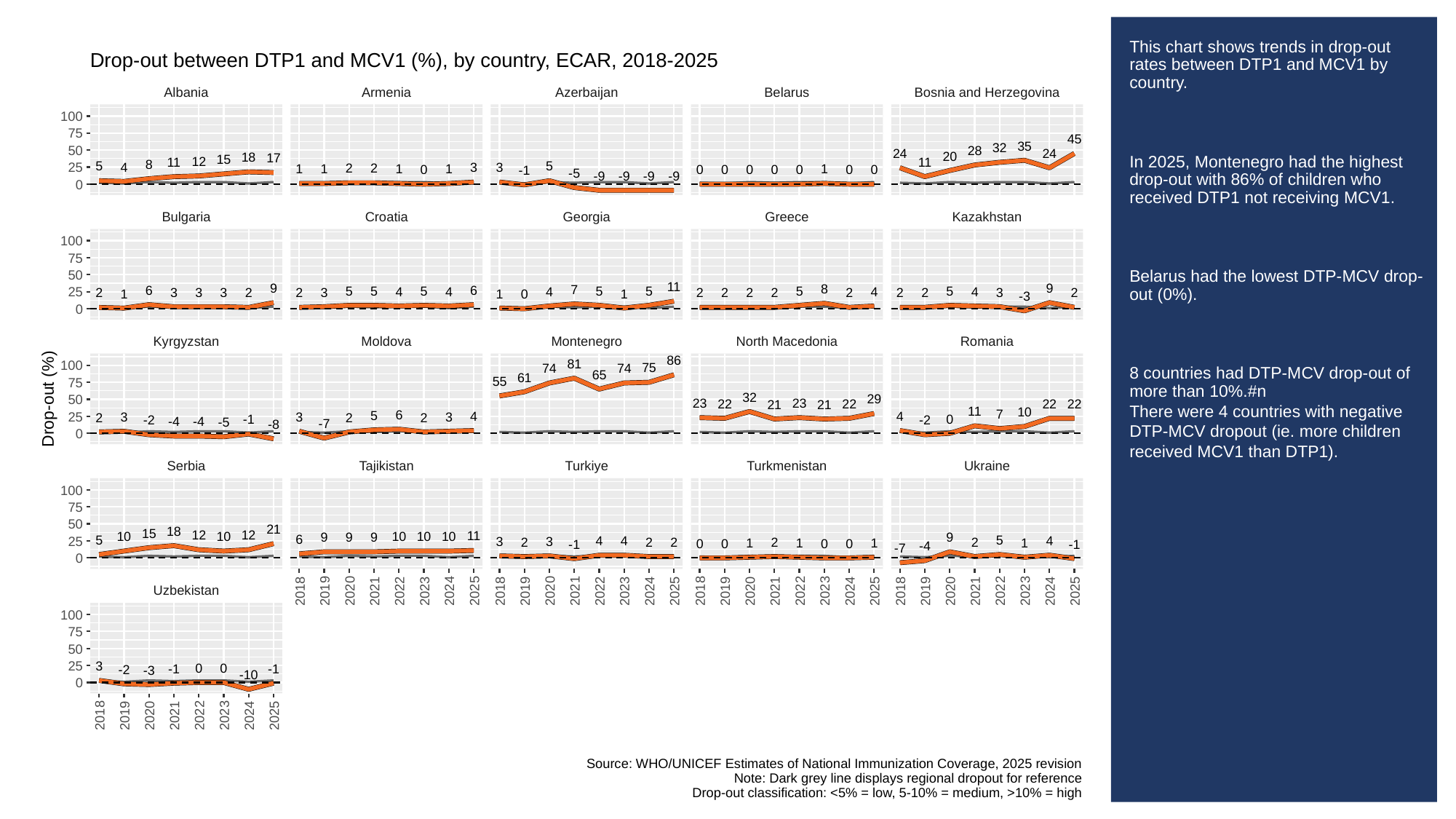

# This chart shows trends in drop-out rates between DTP1 and MCV1 by country.

In 2025, Montenegro had the highest drop-out with 86% of children who received DTP1 not receiving MCV1.

Belarus had the lowest DTP-MCV drop-out (0%).

8 countries had DTP-MCV drop-out of more than 10%.#n
There were 4 countries with negative DTP-MCV dropout (ie. more children received MCV1 than DTP1).

Drop-out between DTP1 and MCV1 (%), by country, ECAR, 2018-2025
Albania
Armenia
Azerbaijan
Belarus
Bosnia and Herzegovina

100

75

45
35

32
50
28
24
24

20
18
17

15
12
11
11

8
5
5
4
25
3
3
2
2
1
1
1
1
1
0
0
0
0
0
0
0
0
-1

-5
-9
-9
-9
-9

0

Bulgaria
Croatia
Georgia
Greece
Kazakhstan

100

75

50

11
9
9

8
7
6
6
5
5
5
5
5
5
5
4
4
4
4
4
25
3
3
3
3
3
2
2
2
2
2
2
2
2
2
2
2
1
1
1
0
-3

0

Kyrgyzstan
Moldova
Montenegro
North Macedonia
Romania

86

81
100
75
74
74

65
61

55
75

32
Drop-out (%)
29
50
23
23
22
22
22
22

21
21
11
10

7
6
5
4
4
25

3
3
3
2
2
2
0
-1
-2
-2

-4
-4
-5

-7
-8

0

Serbia
Tajikistan
Turkiye
Turkmenistan
Ukraine

100

75

50

21
18
15
12
12
11
10
10
10
10
10
9
9
9
9

6
5
5
4
4
4
25
3
3
2
2
2
2
2
1
1
1
1
0
0
0
0
-1
-1

-4
-7

0

Uzbekistan
2018
2019
2020
2021
2022
2023
2024
2025
2018
2019
2020
2021
2022
2023
2024
2025
2018
2019
2020
2021
2022
2023
2024
2025
2018
2019
2020
2021
2022
2023
2024
2025

100

75

50

25
3
0
0
-1
-1
-2
-3

-10

0

2018
2019
2020
2021
2022
2023
2024
2025
Source: WHO/UNICEF Estimates of National Immunization Coverage, 2025 revision
Note: Dark grey line displays regional dropout for reference
Drop-out classification: <5% = low, 5-10% = medium, >10% = high